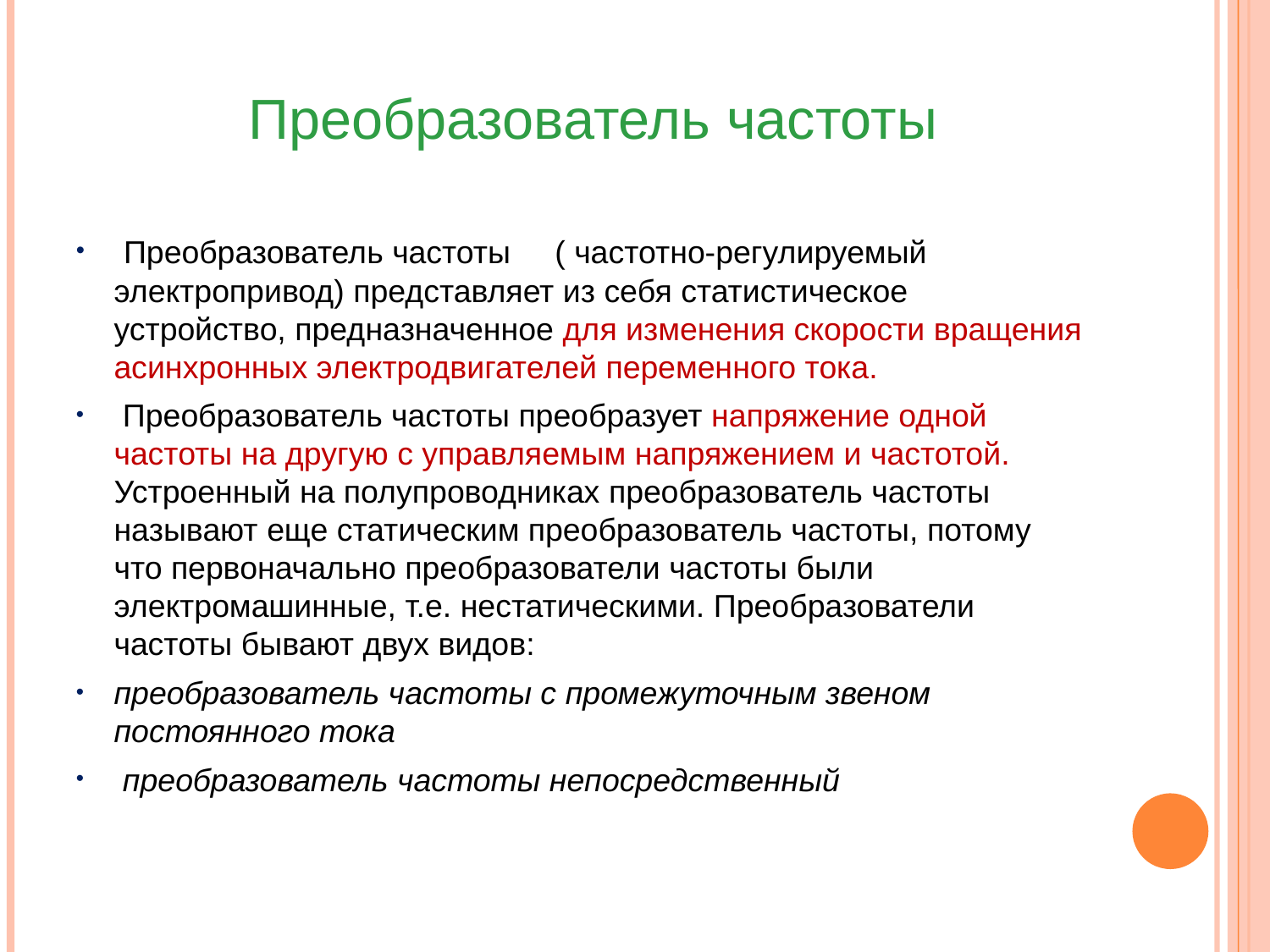

# Преобразователь частоты
 Преобразователь частоты     ( частотно-регулируемый электропривод) представляет из себя статистическое устройство, предназначенное для изменения скорости вращения асинхронных электродвигателей переменного тока.
 Преобразователь частоты преобразует напряжение одной частоты на другую с управляемым напряжением и частотой. Устроенный на полупроводниках преобразователь частоты называют еще статическим преобразователь частоты, потому что первоначально преобразователи частоты были электромашинные, т.е. нестатическими. Преобразователи частоты бывают двух видов:
преобразователь частоты с промежуточным звеном постоянного тока
 преобразователь частоты непосредственный